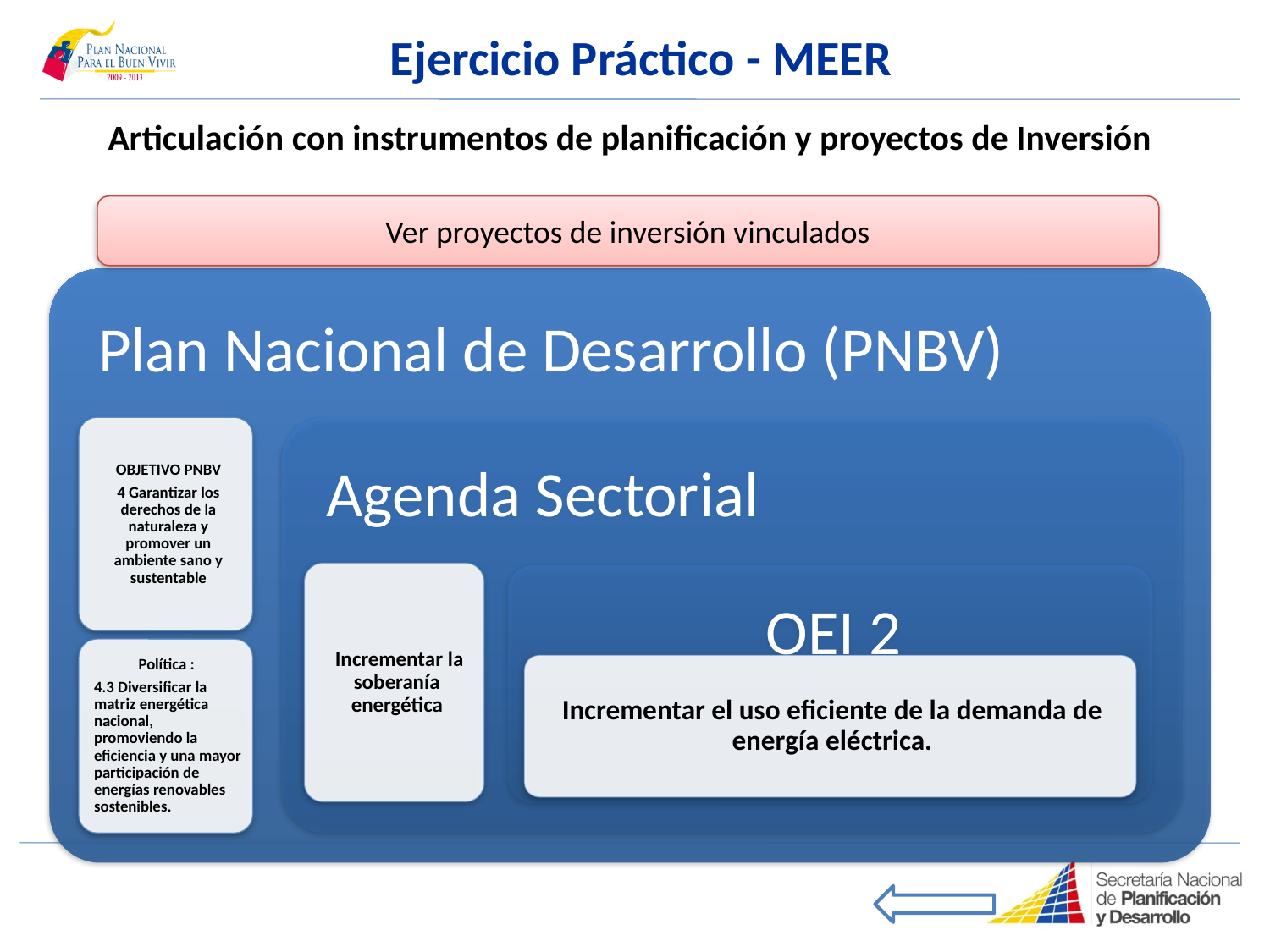

Ejercicio Práctico - MEER
Articulación con instrumentos de planificación y proyectos de Inversión
Ver proyectos de inversión vinculados
Plan Nacional de Desarrollo (PNBV)
OBJETIVO PNBV
4 Garantizar los derechos de la naturaleza y promover un ambiente sano y sustentable
Política :
4.3 Diversificar la matriz energética nacional, promoviendo la eficiencia y una mayor participación de energías renovables sostenibles.
Agenda Sectorial
 Incrementar la soberanía energética
OEI 2
Incrementar el uso eficiente de la demanda de energía eléctrica.